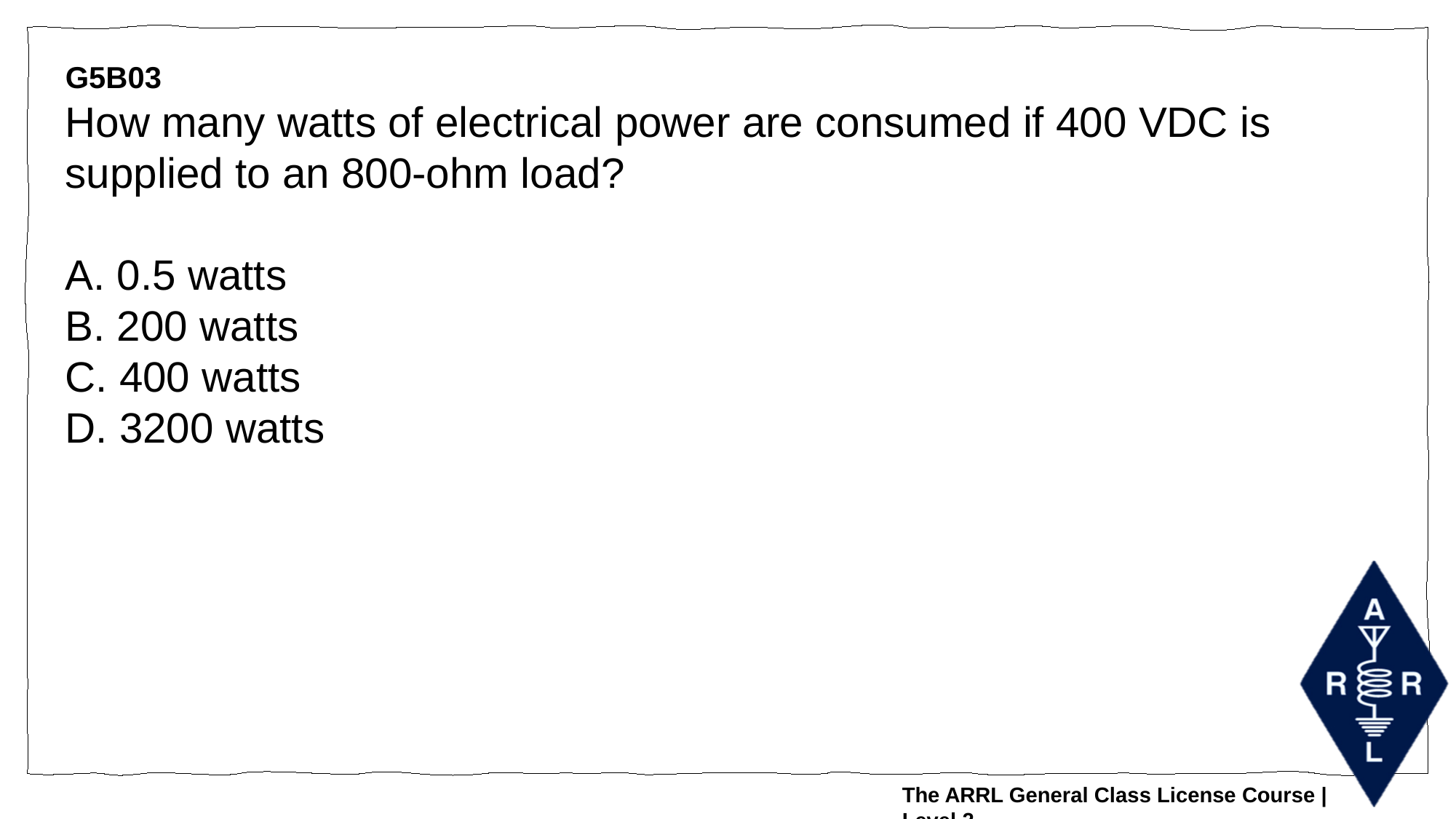

G5B03
How many watts of electrical power are consumed if 400 VDC is supplied to an 800-ohm load?

A. 0.5 watts
B. 200 watts
C. 400 watts
D. 3200 watts